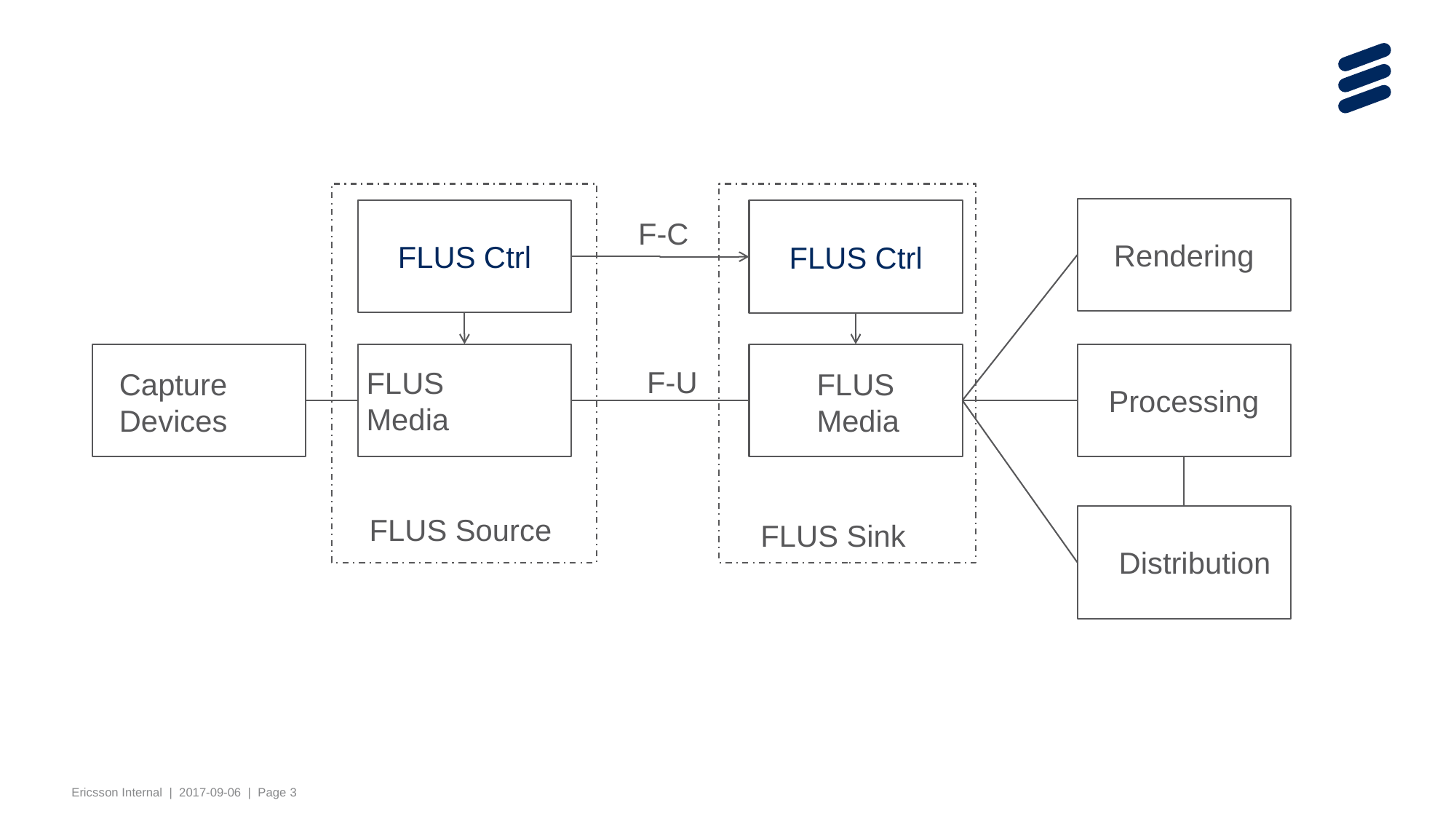

#

Rendering
FLUS Ctrl
FLUS Ctrl
F-C

FLUS
Media

F-U
FLUS
Media
Capture
Devices
Processing
FLUS Source

FLUS Sink
Distribution